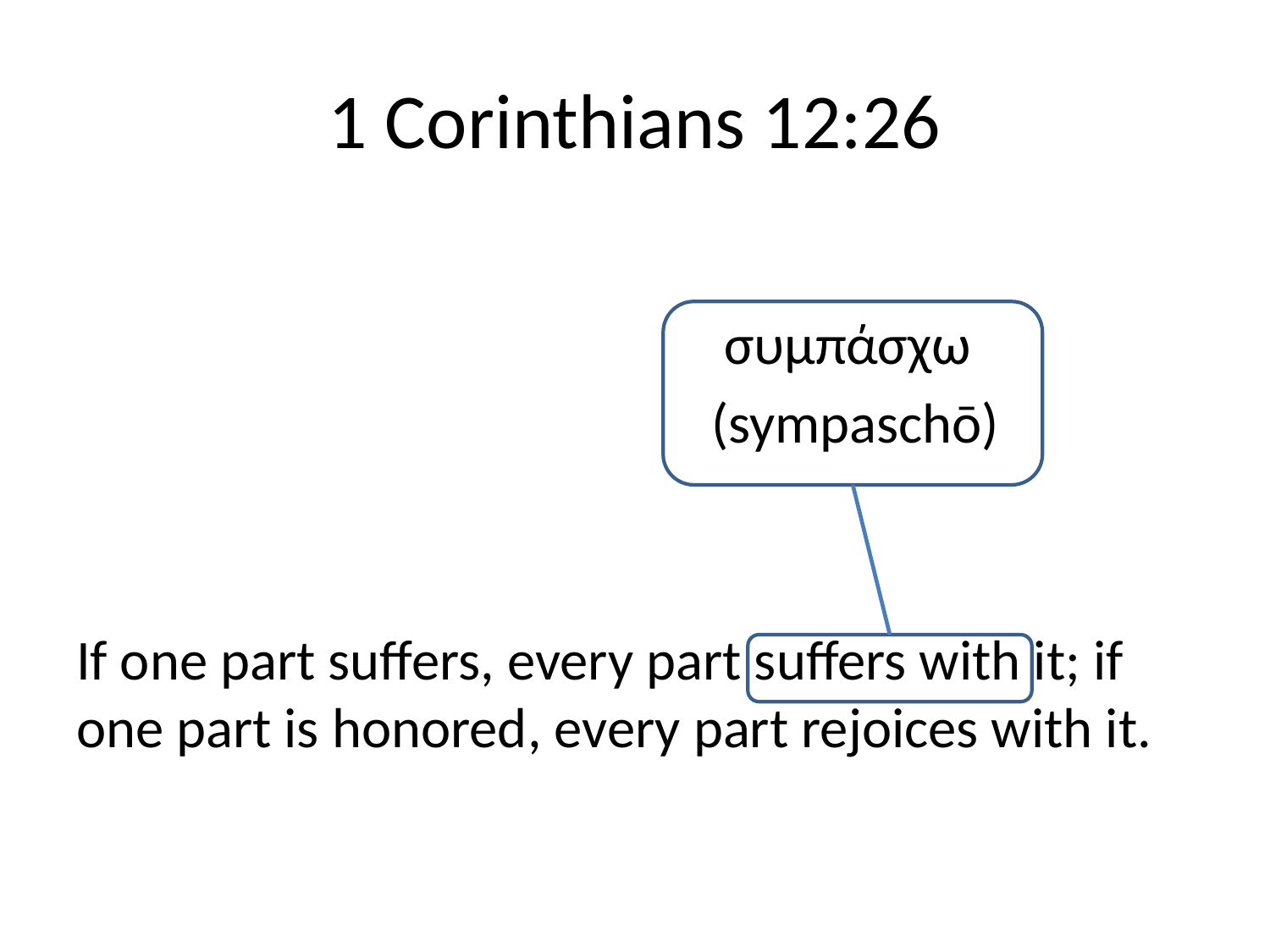

# 1 Corinthians 12:26

					 συμπάσχω
					(sympaschō)

If one part suffers, every part suffers with it; if one part is honored, every part rejoices with it.